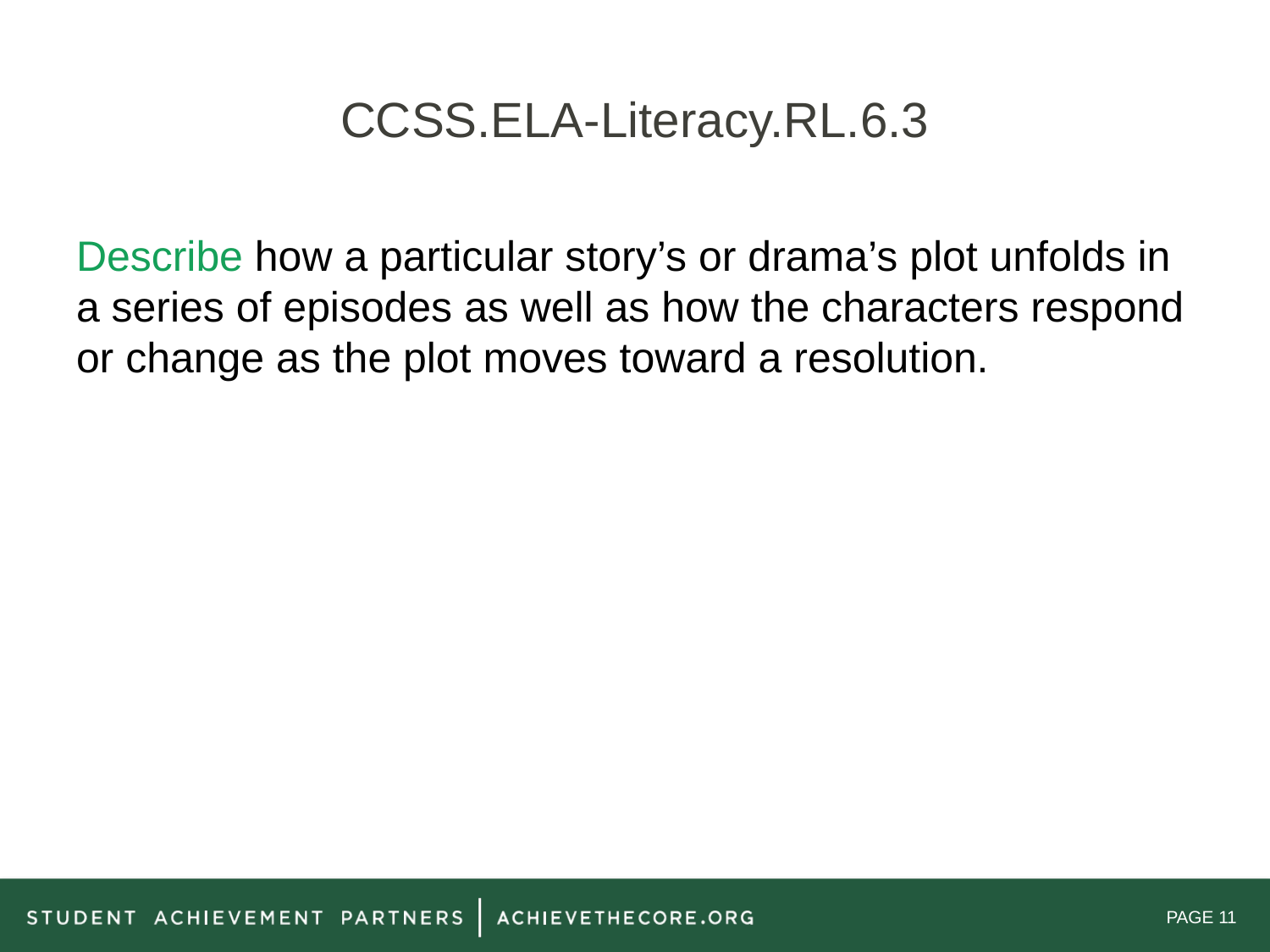

# CCSS.ELA-Literacy.RL.6.3
Describe how a particular story’s or drama’s plot unfolds in a series of episodes as well as how the characters respond or change as the plot moves toward a resolution.